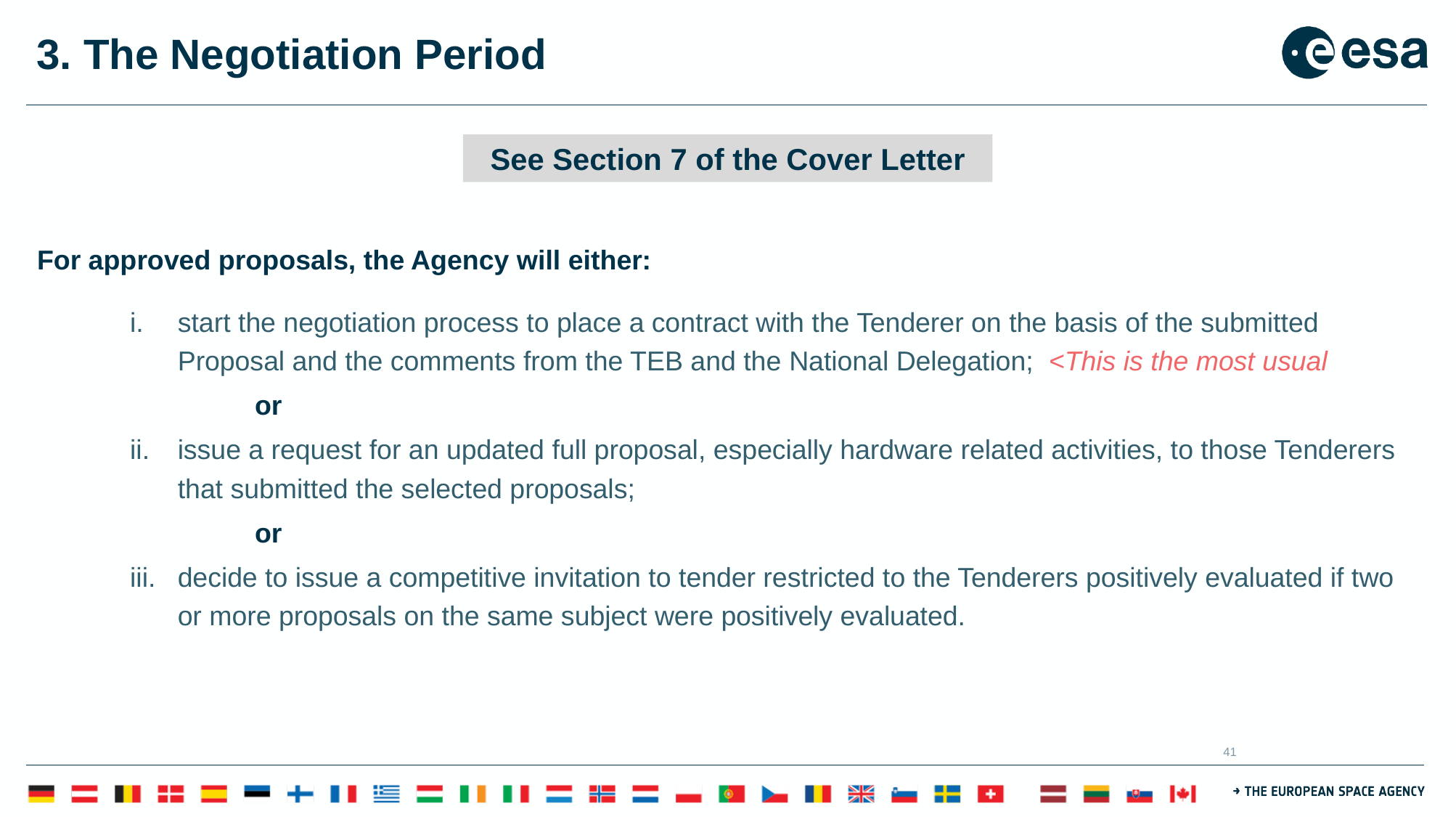

# 3. The Negotiation Period
See Section 7 of the Cover Letter
For approved proposals, the Agency will either:
start the negotiation process to place a contract with the Tenderer on the basis of the submitted Proposal and the comments from the TEB and the National Delegation;  <This is the most usual
		or
issue a request for an updated full proposal, especially hardware related activities, to those Tenderers that submitted the selected proposals;
		or
decide to issue a competitive invitation to tender restricted to the Tenderers positively evaluated if two or more proposals on the same subject were positively evaluated.